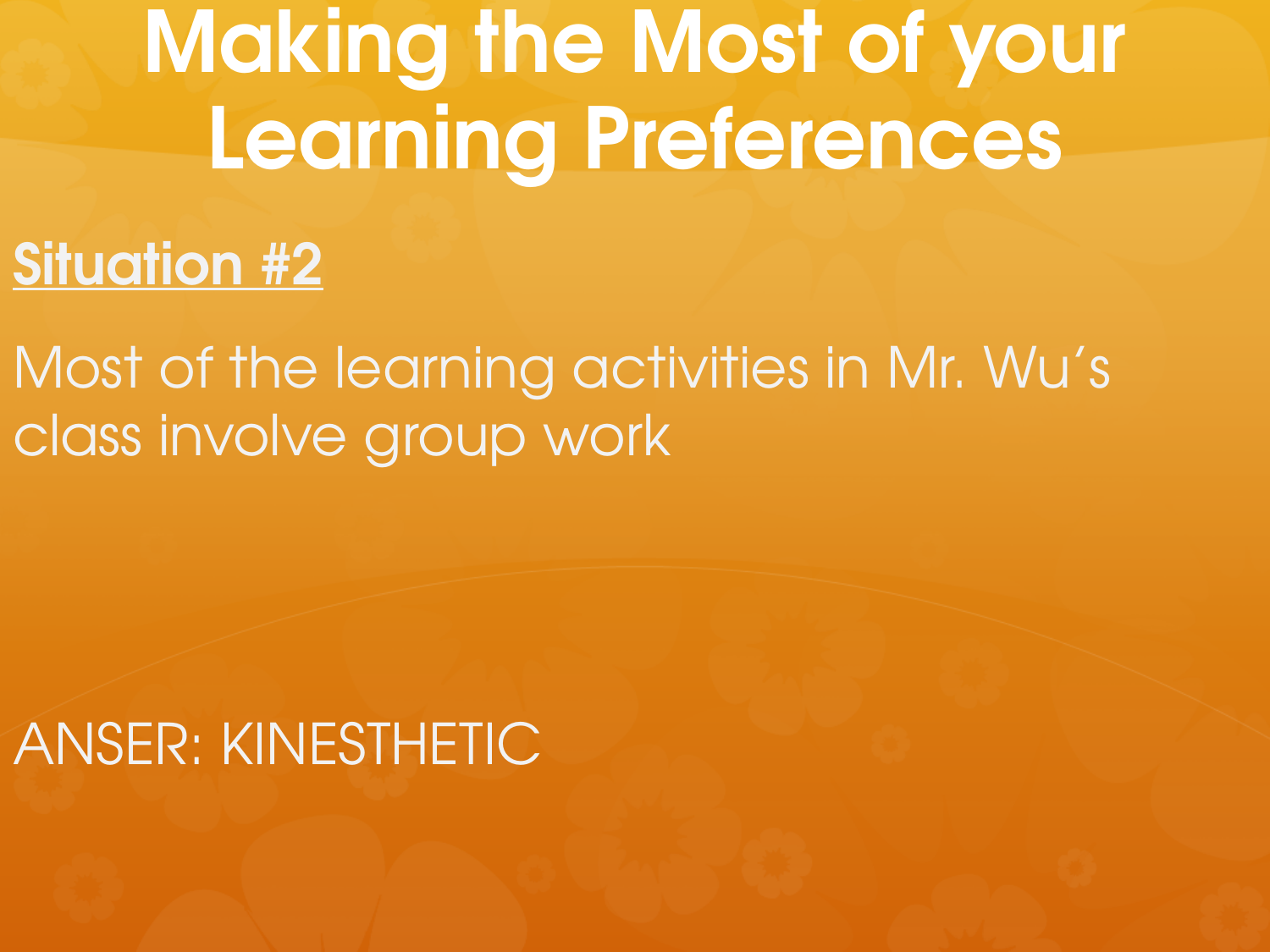

# Making the Most of your Learning Preferences
Situation #2
Most of the learning activities in Mr. Wu’s class involve group work

ANSER: KINESTHETIC